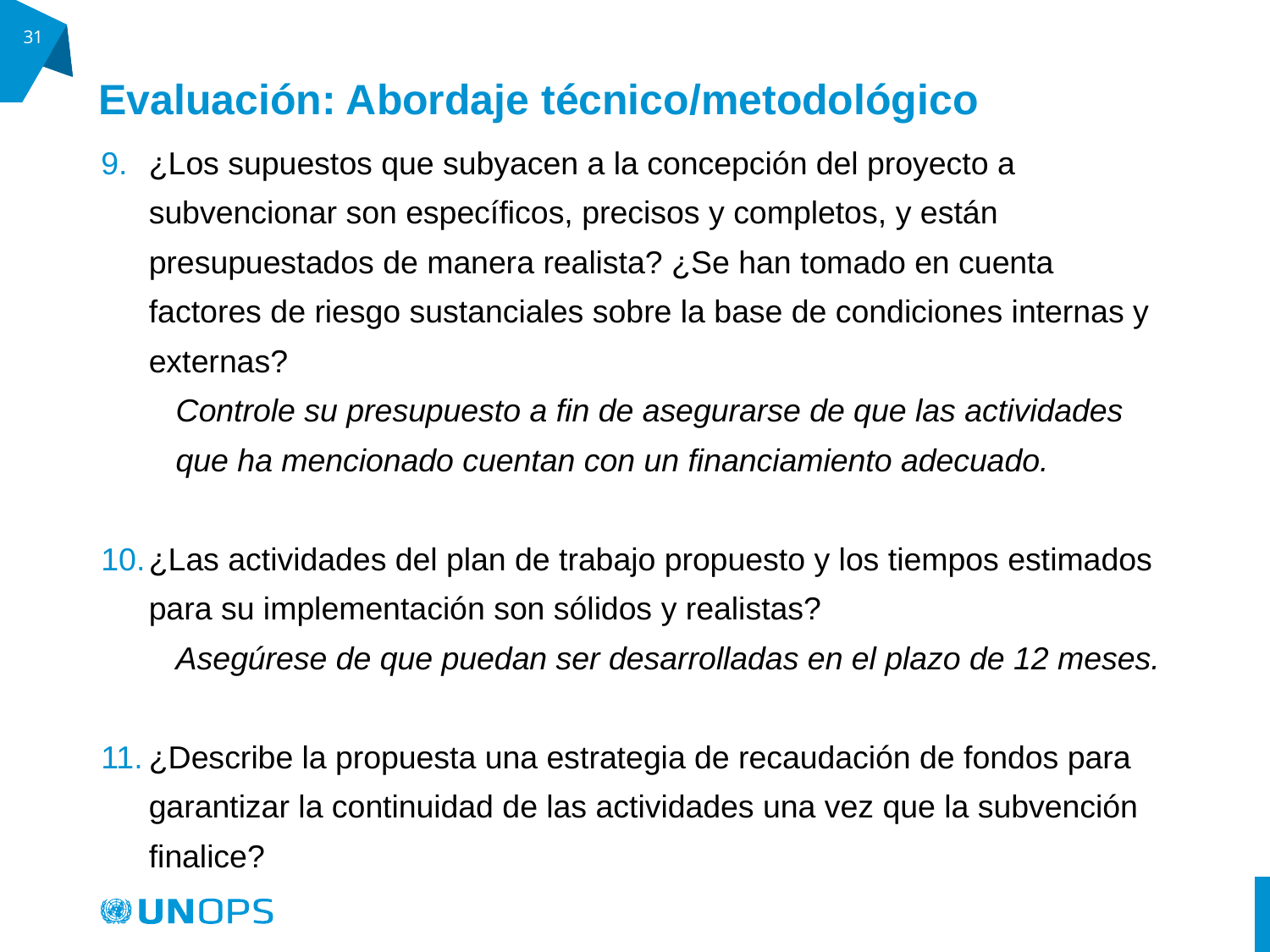

# Evaluación: Abordaje técnico/metodológico
31
¿Los supuestos que subyacen a la concepción del proyecto a subvencionar son específicos, precisos y completos, y están presupuestados de manera realista? ¿Se han tomado en cuenta factores de riesgo sustanciales sobre la base de condiciones internas y externas?
Controle su presupuesto a fin de asegurarse de que las actividades que ha mencionado cuentan con un financiamiento adecuado.

¿Las actividades del plan de trabajo propuesto y los tiempos estimados para su implementación son sólidos y realistas?
Asegúrese de que puedan ser desarrolladas en el plazo de 12 meses.

¿Describe la propuesta una estrategia de recaudación de fondos para garantizar la continuidad de las actividades una vez que la subvención finalice?